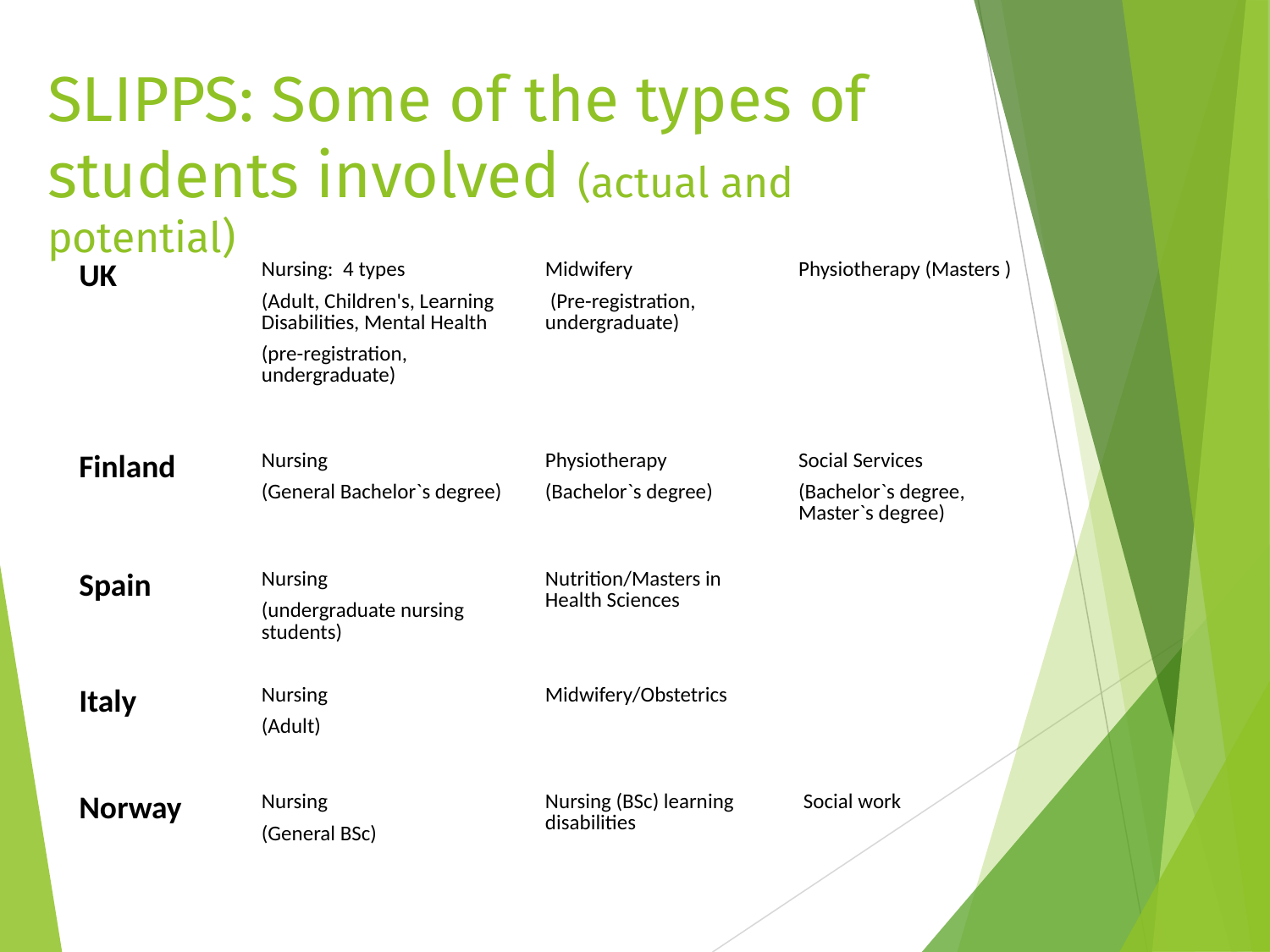

# SLIPPS: Some of the types of students involved (actual and potential)
| UK | Nursing: 4 types (Adult, Children's, Learning Disabilities, Mental Health (pre-registration, undergraduate) | Midwifery (Pre-registration, undergraduate) | Physiotherapy (Masters ) |
| --- | --- | --- | --- |
| Finland | Nursing (General Bachelor`s degree) | Physiotherapy (Bachelor`s degree) | Social Services (Bachelor`s degree, Master`s degree) |
| Spain | Nursing (undergraduate nursing students) | Nutrition/Masters in Health Sciences |  |
| Italy | Nursing (Adult) | Midwifery/Obstetrics |  |
| Norway | Nursing (General BSc) | Nursing (BSc) learning disabilities | Social work |